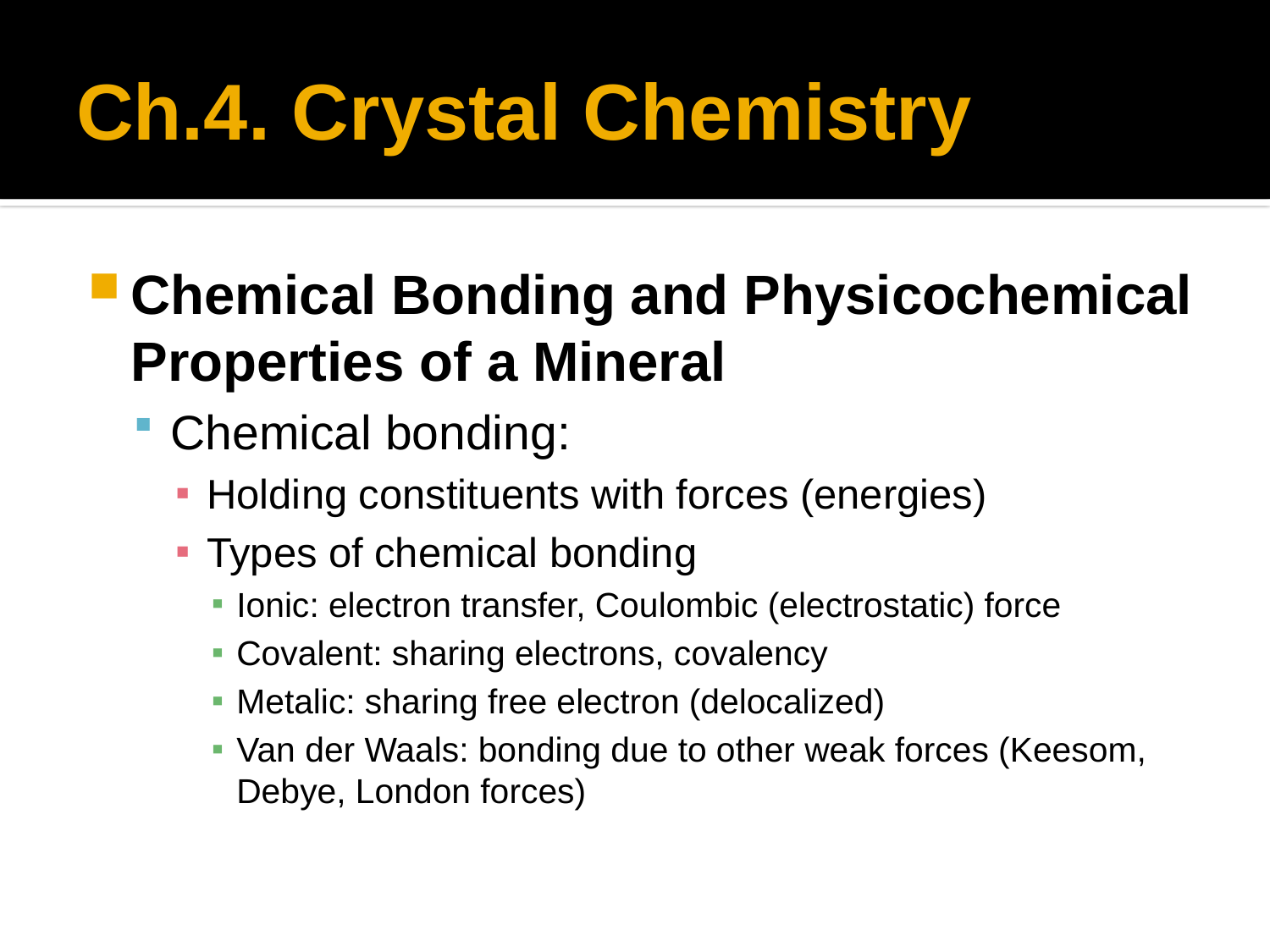

# Ch.4. Crystal Chemistry
Chemical Bonding and Physicochemical Properties of a Mineral
Chemical bonding:
Holding constituents with forces (energies)
Types of chemical bonding
Ionic: electron transfer, Coulombic (electrostatic) force
Covalent: sharing electrons, covalency
Metalic: sharing free electron (delocalized)
Van der Waals: bonding due to other weak forces (Keesom, Debye, London forces)